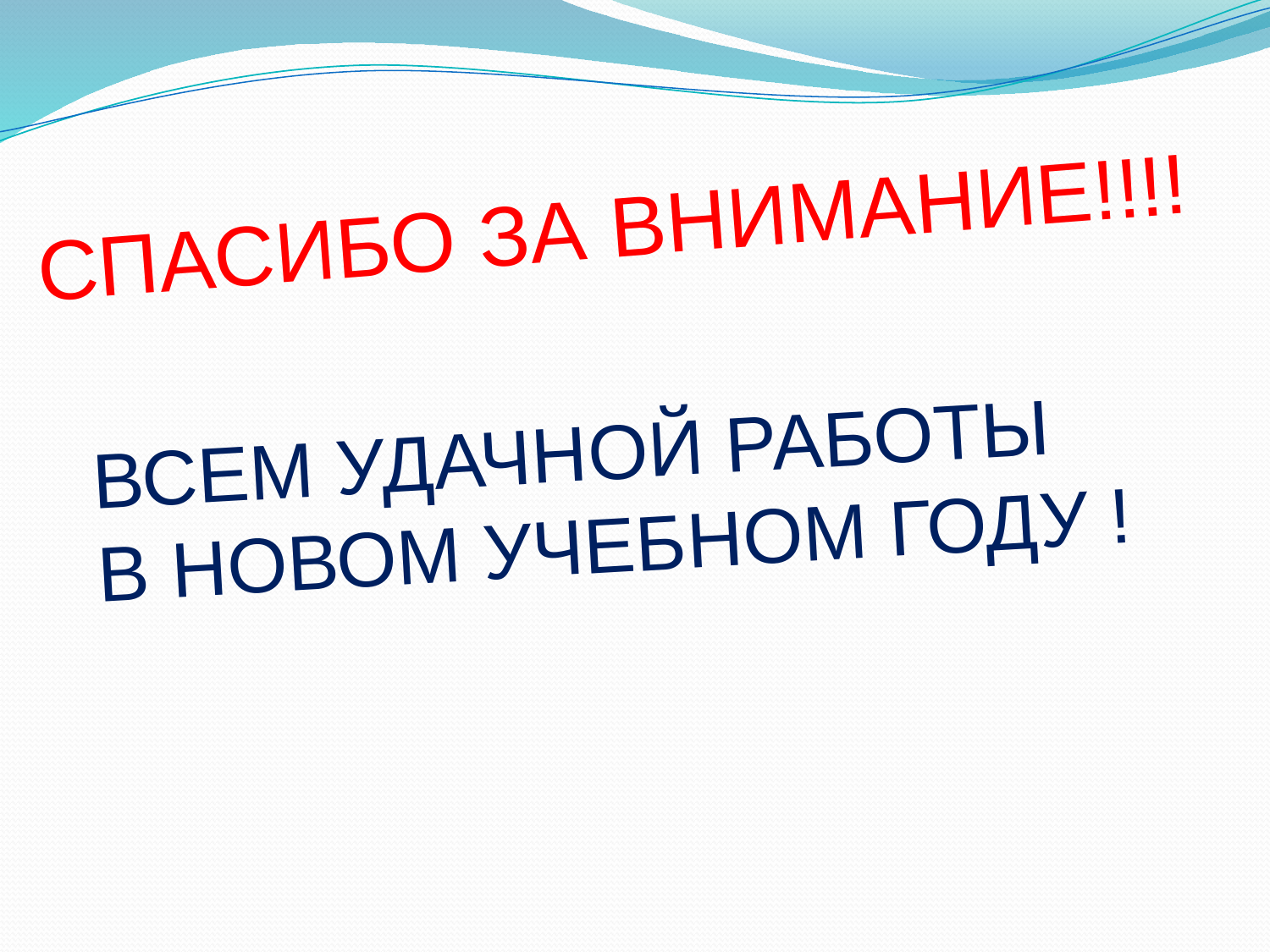

СПАСИБО ЗА ВНИМАНИЕ!!!!
ВСЕМ УДАЧНОЙ РАБОТЫ
В НОВОМ УЧЕБНОМ ГОДУ !